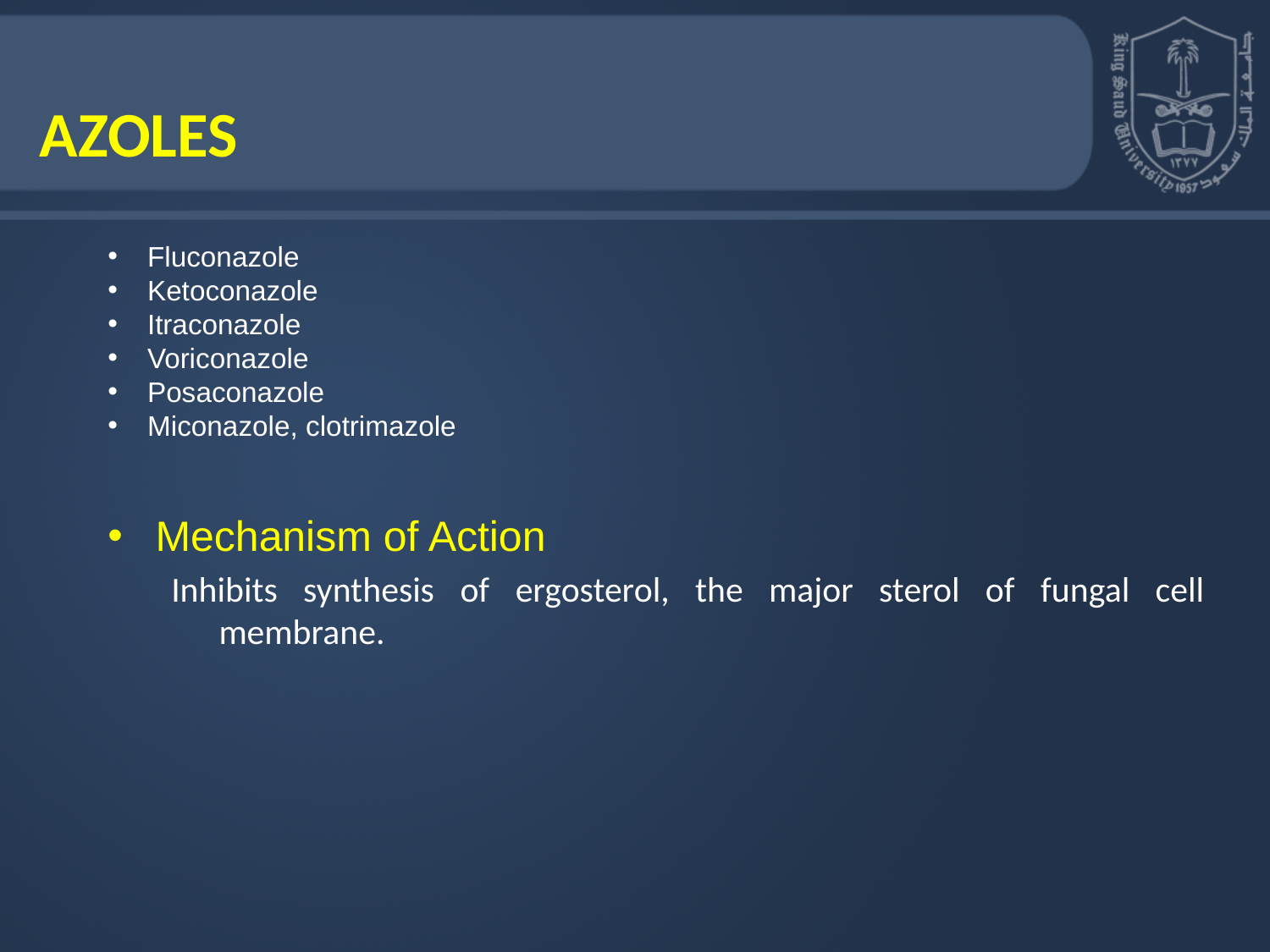

AZOLES
Fluconazole
Ketoconazole
Itraconazole
Voriconazole
Posaconazole
Miconazole, clotrimazole

Mechanism of Action
Inhibits synthesis of ergosterol, the major sterol of fungal cell membrane.